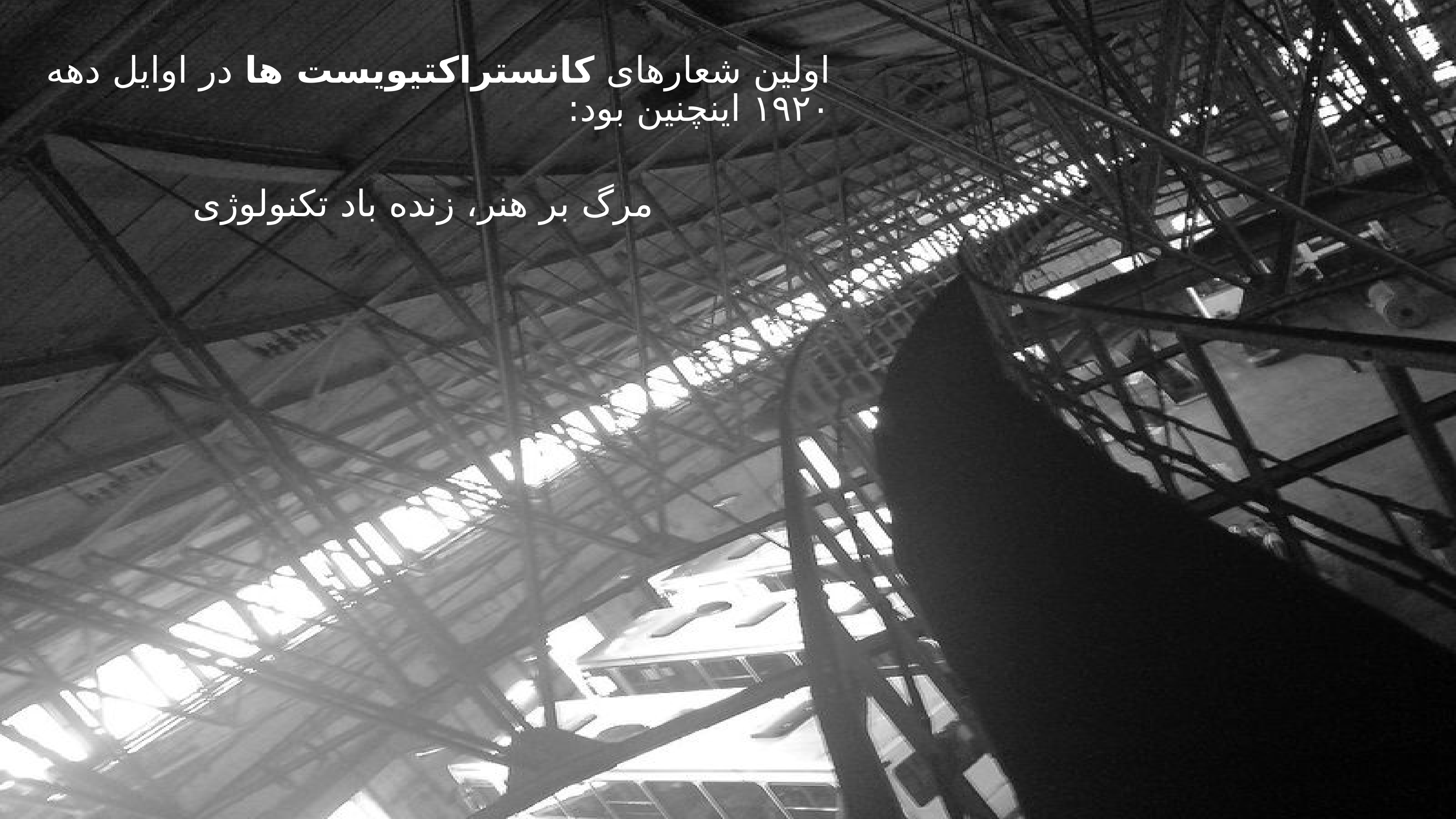

اولین شعارهای کانستراکتیویست ها در اوایل دهه ۱۹۲۰ اینچنین بود:
مرگ بر هنر، زنده باد تکنولوژی